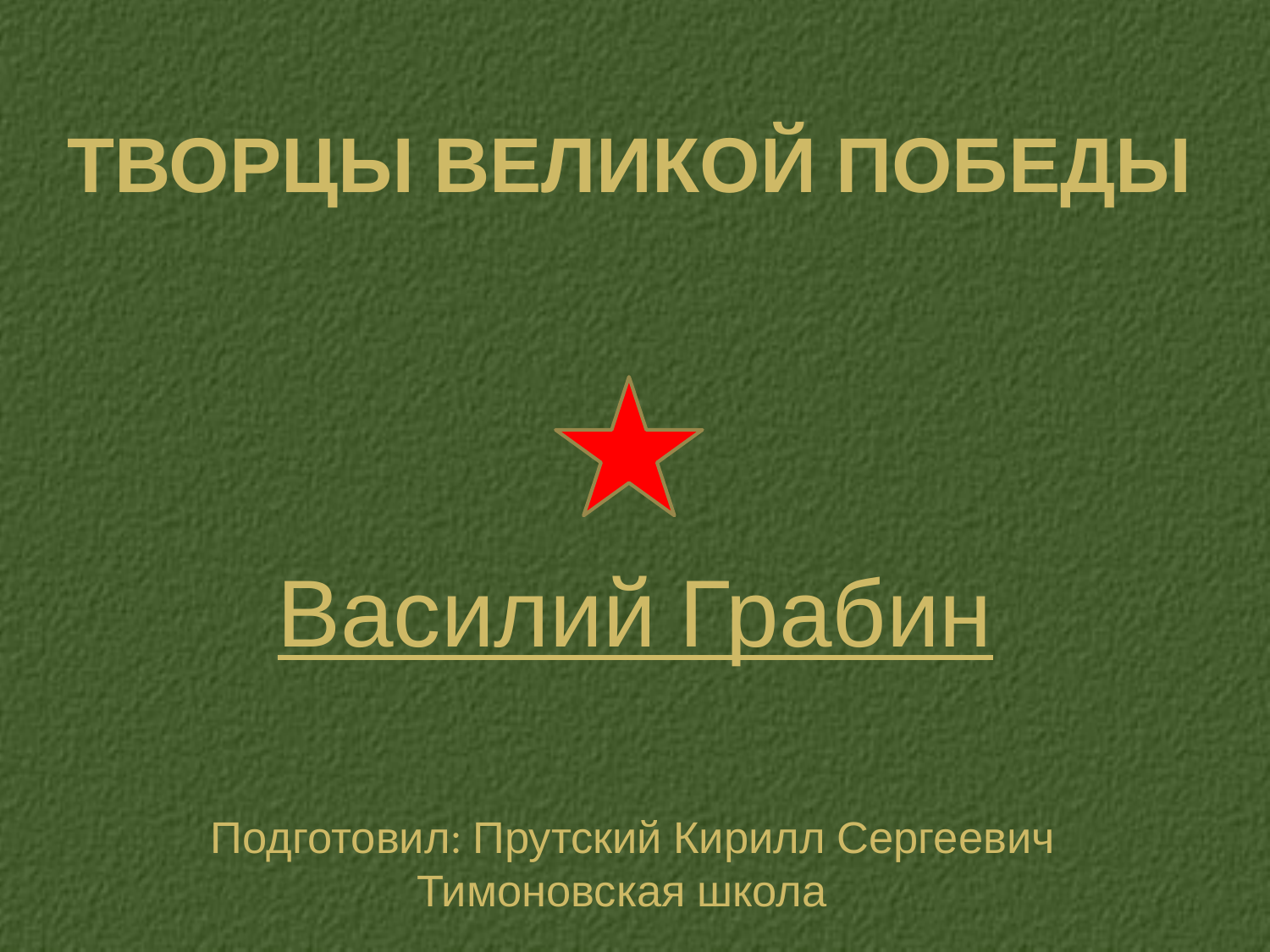

# Творцы Великой Победы

Василий Грабин
Подготовил: Прутский Кирилл Сергеевич Тимоновская школа